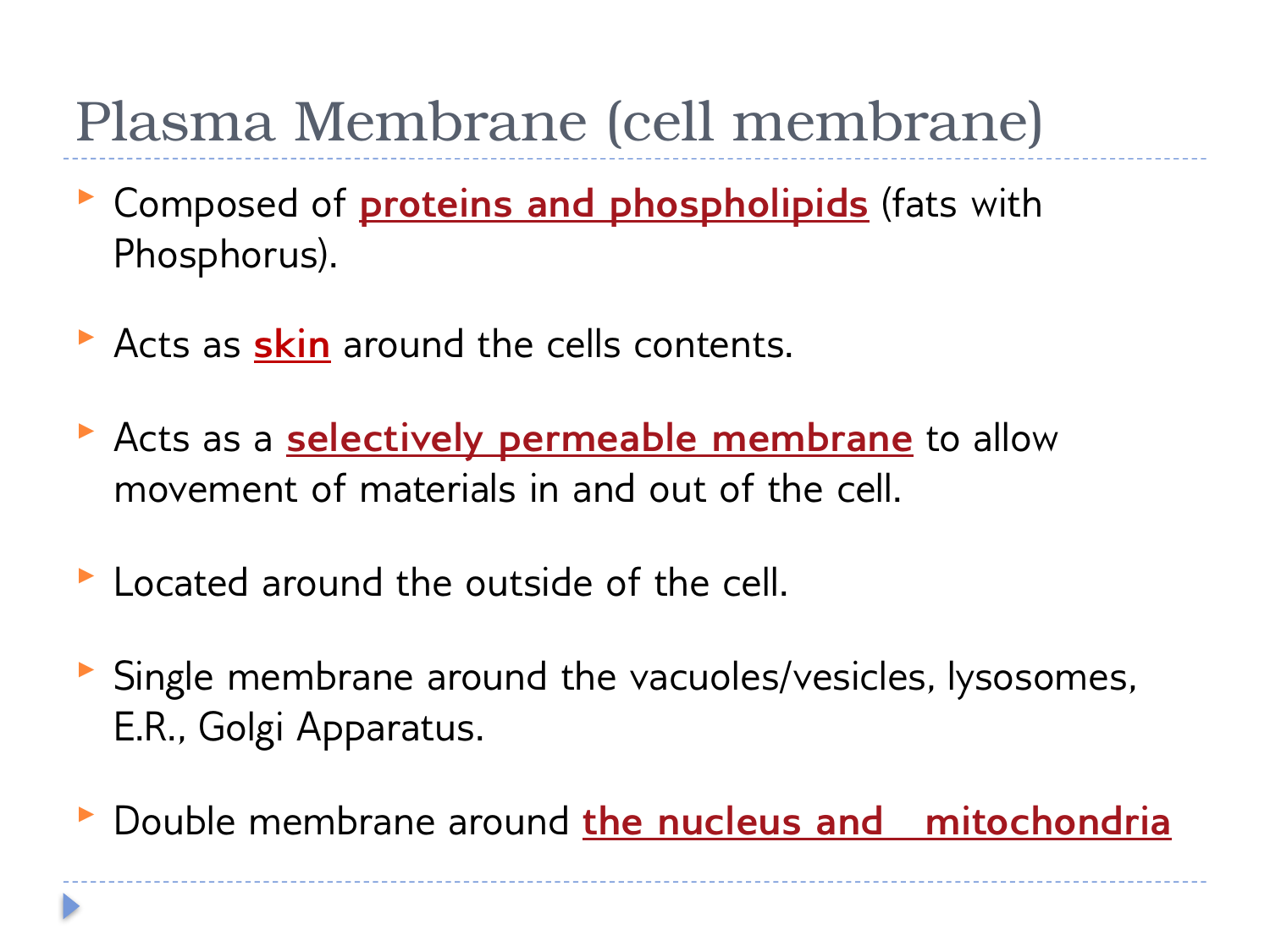

# Plasma Membrane (cell membrane)
Composed of proteins and phospholipids (fats with Phosphorus).

Acts as skin around the cells contents.

Acts as a selectively permeable membrane to allow movement of materials in and out of the cell.

Located around the outside of the cell.

Single membrane around the vacuoles/vesicles, lysosomes, E.R., Golgi Apparatus.

Double membrane around the nucleus and   mitochondria